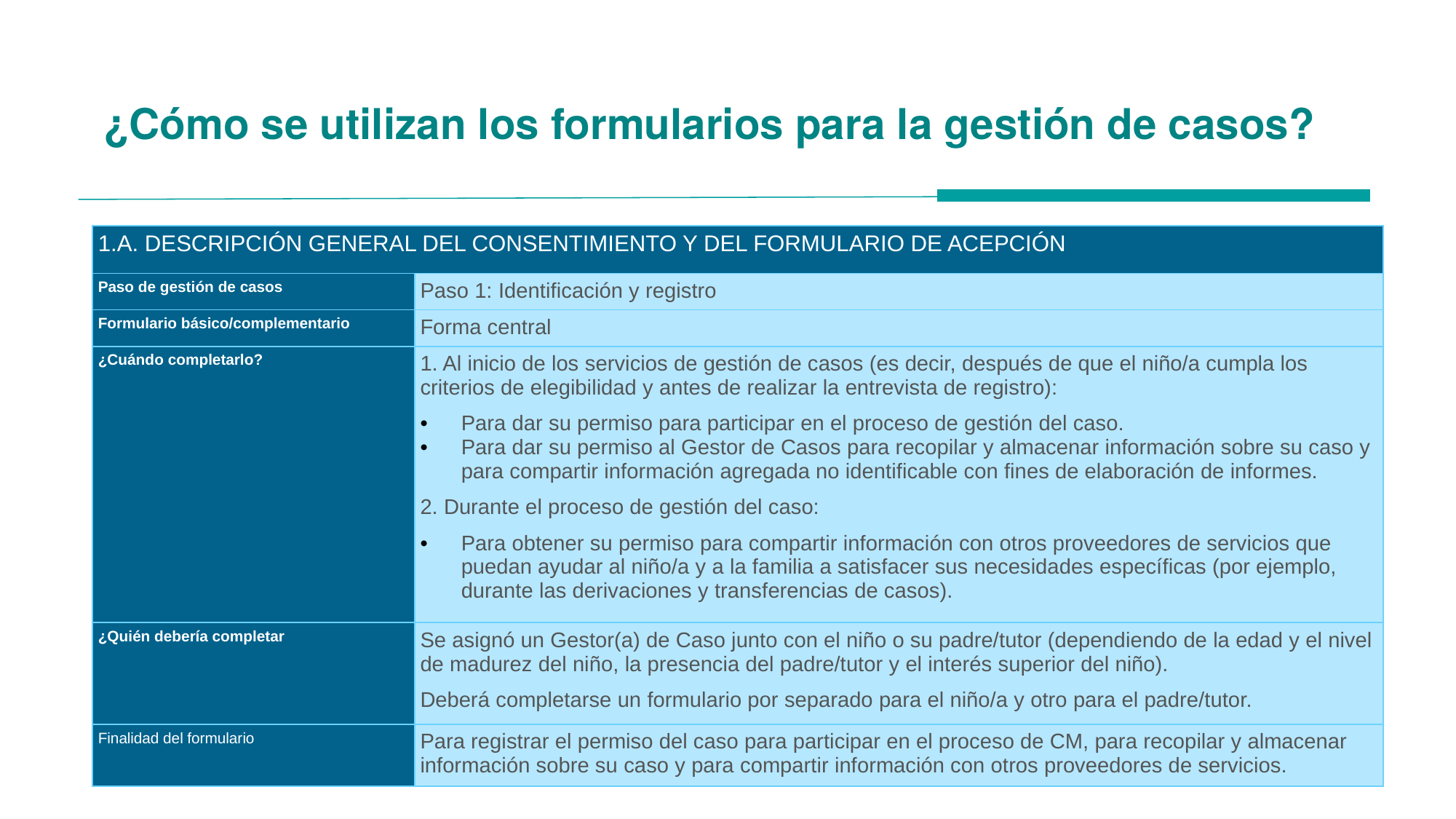

¿Cómo se utilizan los formularios para la gestión de casos?
| 1.A. DESCRIPCIÓN GENERAL DEL CONSENTIMIENTO Y DEL FORMULARIO DE ACEPCIÓN |  |
| --- | --- |
| Paso de gestión de casos | Paso 1: Identificación y registro |
| Formulario básico/complementario | Forma central |
| ¿Cuándo completarlo? | 1. Al inicio de los servicios de gestión de casos (es decir, después de que el niño/a cumpla los criterios de elegibilidad y antes de realizar la entrevista de registro): Para dar su permiso para participar en el proceso de gestión del caso. Para dar su permiso al Gestor de Casos para recopilar y almacenar información sobre su caso y para compartir información agregada no identificable con fines de elaboración de informes. 2. Durante el proceso de gestión del caso: Para obtener su permiso para compartir información con otros proveedores de servicios que puedan ayudar al niño/a y a la familia a satisfacer sus necesidades específicas (por ejemplo, durante las derivaciones y transferencias de casos). |
| ¿Quién debería completar | Se asignó un Gestor(a) de Caso junto con el niño o su padre/tutor (dependiendo de la edad y el nivel de madurez del niño, la presencia del padre/tutor y el interés superior del niño). Deberá completarse un formulario por separado para el niño/a y otro para el padre/tutor. |
| Finalidad del formulario | Para registrar el permiso del caso para participar en el proceso de CM, para recopilar y almacenar información sobre su caso y para compartir información con otros proveedores de servicios. |